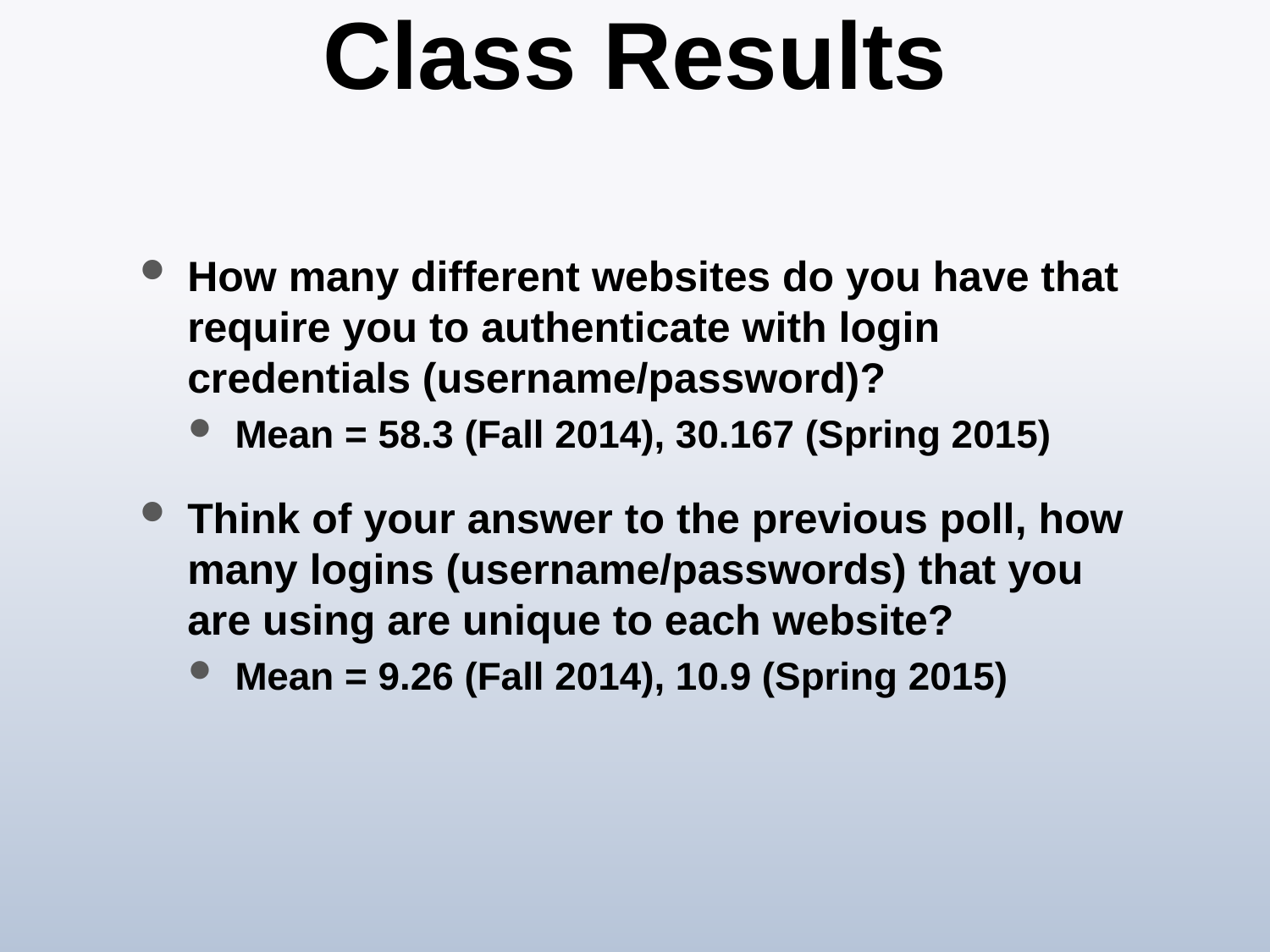

# Class Results
How many different websites do you have that require you to authenticate with login credentials (username/password)?
Mean = 58.3 (Fall 2014), 30.167 (Spring 2015)
Think of your answer to the previous poll, how many logins (username/passwords) that you are using are unique to each website?
Mean = 9.26 (Fall 2014), 10.9 (Spring 2015)